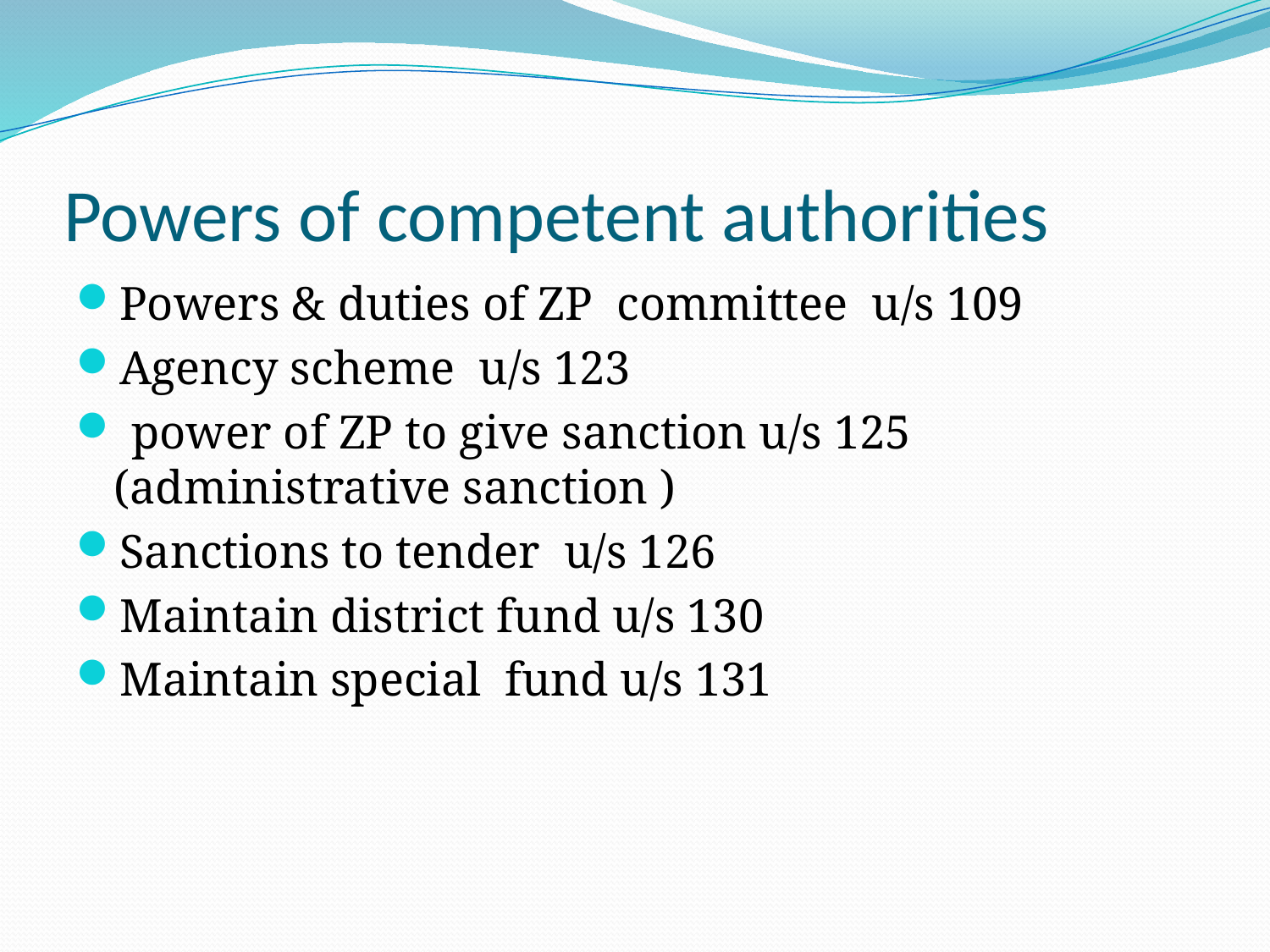

# Powers of competent authorities
Powers & duties of ZP  committee  u/s 109
Agency scheme  u/s 123
 power of ZP to give sanction u/s 125 (administrative sanction )
Sanctions to tender  u/s 126
Maintain district fund u/s 130
Maintain special  fund u/s 131